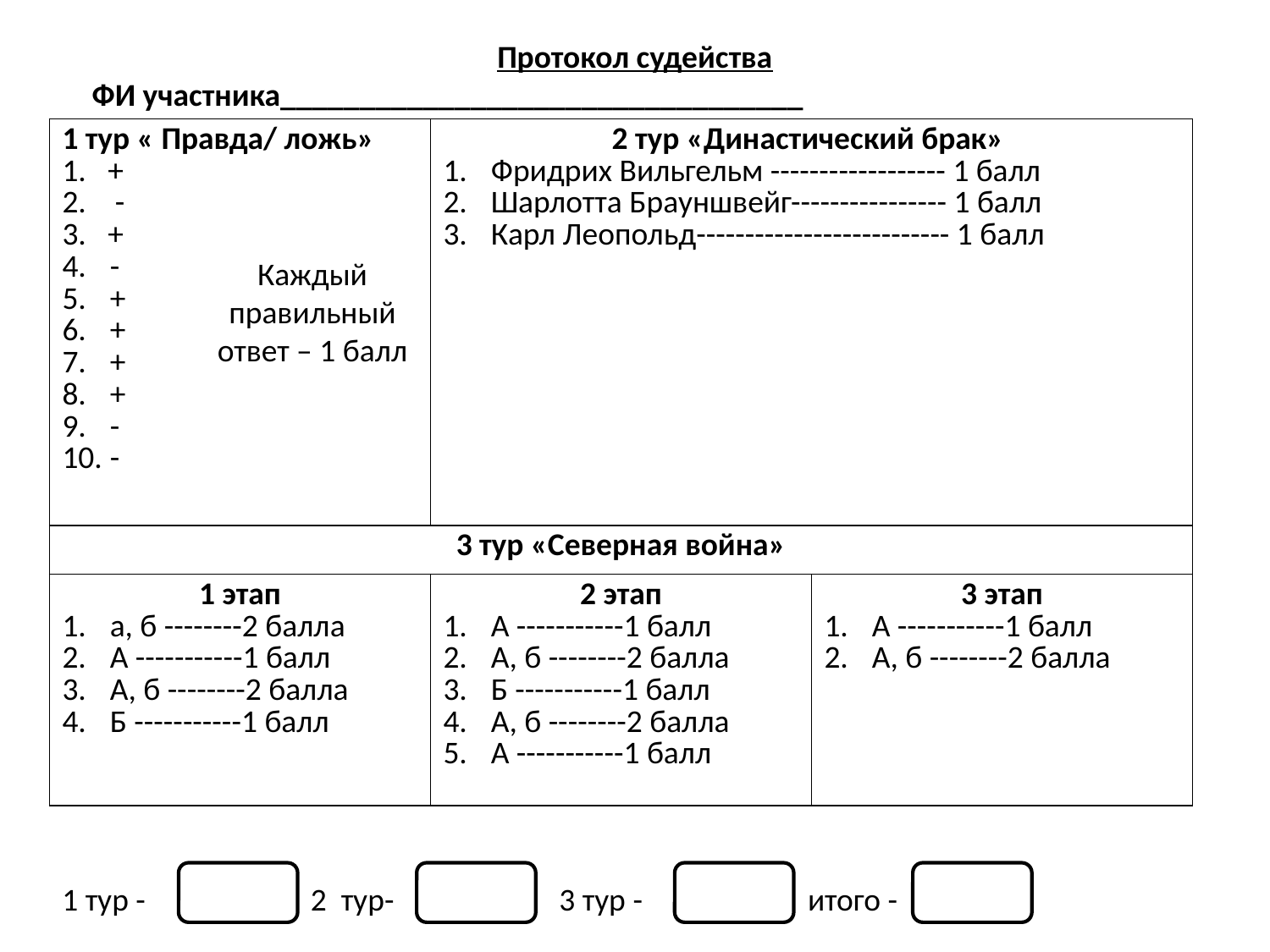

Протокол судейства
ФИ участника_________________________________
| 1 тур « Правда/ ложь» 1. + 2. - 3. + - + + + + - - | 2 тур «Династический брак» Фридрих Вильгельм ------------------ 1 балл Шарлотта Брауншвейг---------------- 1 балл Карл Леопольд-------------------------- 1 балл |  |
| --- | --- | --- |
| 3 тур «Северная война» |  |  |
| 1 этап а, б --------2 балла А -----------1 балл А, б --------2 балла Б -----------1 балл | 2 этап А -----------1 балл А, б --------2 балла Б -----------1 балл А, б --------2 балла А -----------1 балл | 3 этап А -----------1 балл А, б --------2 балла |
Каждый правильный ответ – 1 балл

1 тур -                       2  тур-                       3 тур -                       итого -